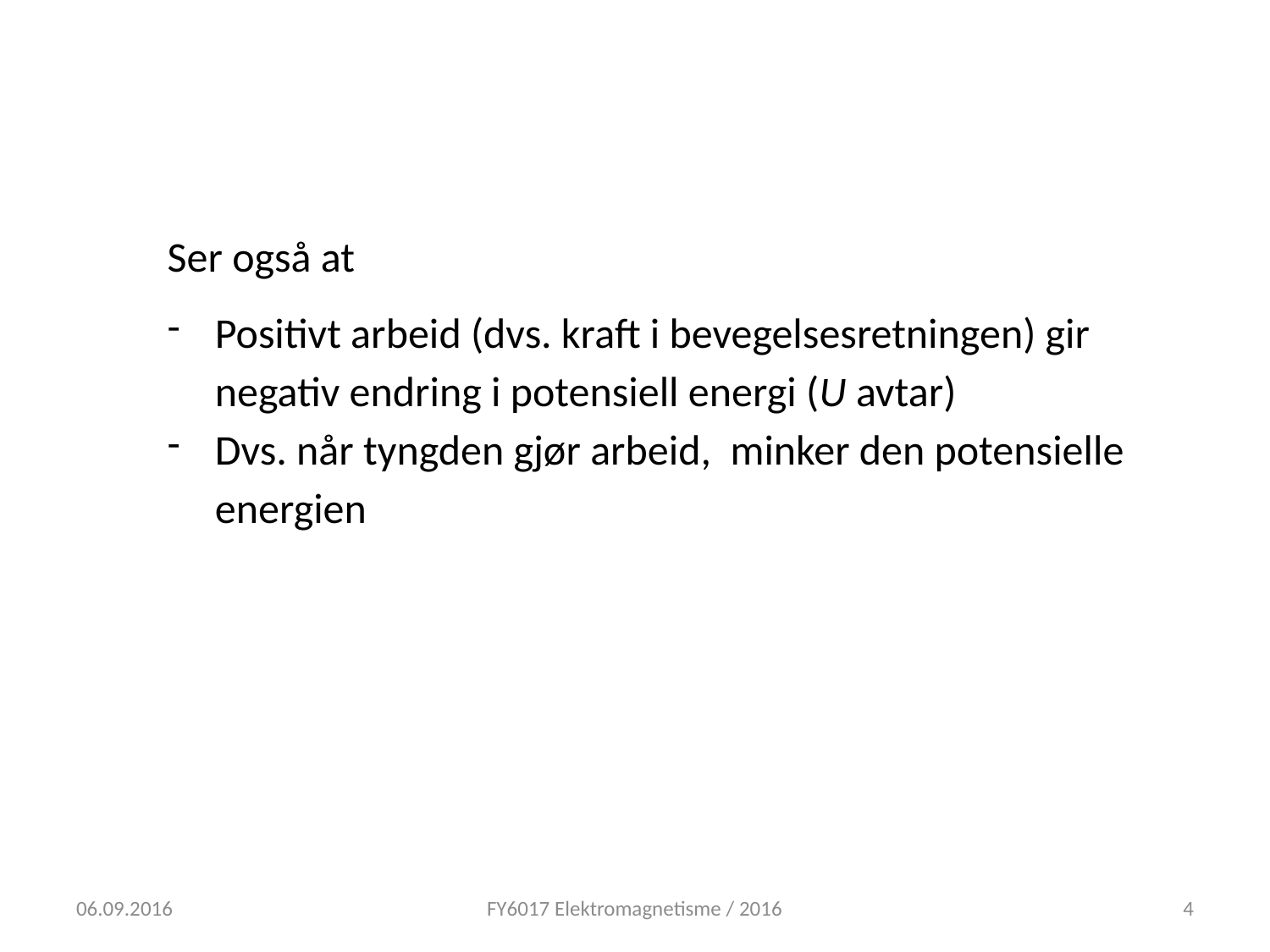

Ser også at
Positivt arbeid (dvs. kraft i bevegelsesretningen) gir negativ endring i potensiell energi (U avtar)
Dvs. når tyngden gjør arbeid,  minker den potensielle energien
06.09.2016
FY6017 Elektromagnetisme / 2016
4